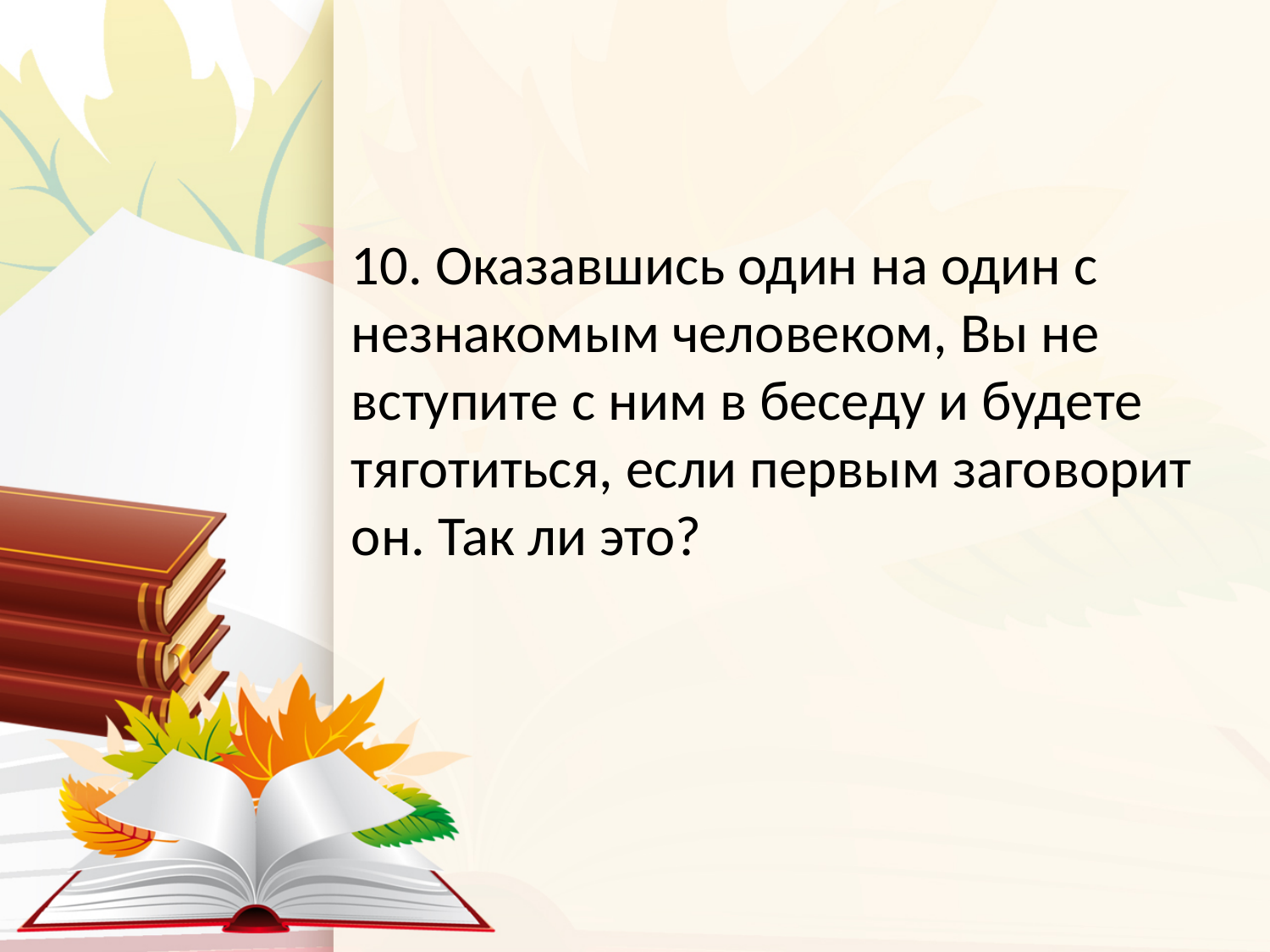

10. Оказавшись один на один с незнакомым человеком, Вы не вступите с ним в беседу и будете тяготиться, если первым заговорит он. Так ли это?